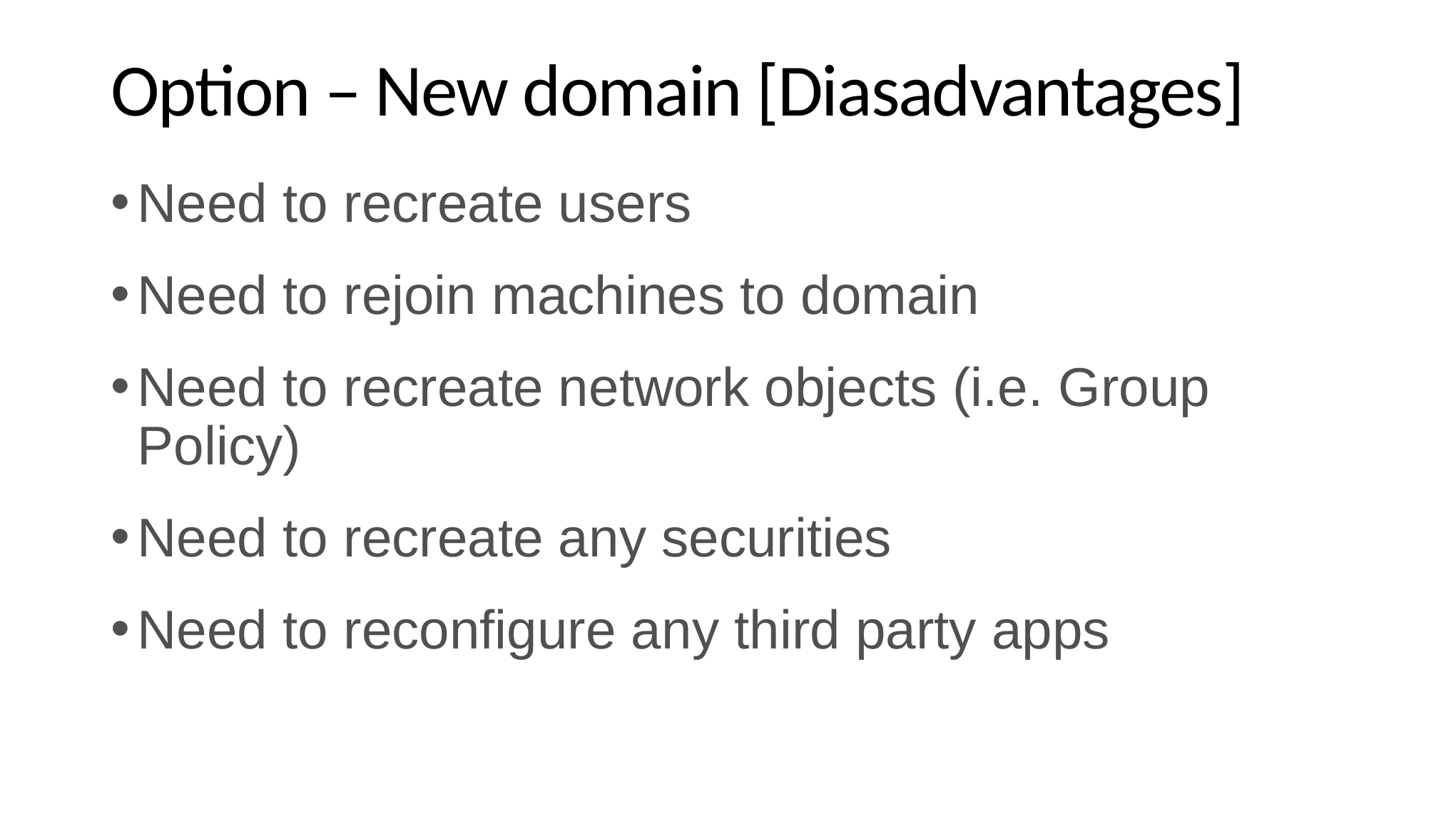

# Option – New domain [Diasadvantages]
Need to recreate users
Need to rejoin machines to domain
Need to recreate network objects (i.e. Group Policy)
Need to recreate any securities
Need to reconfigure any third party apps